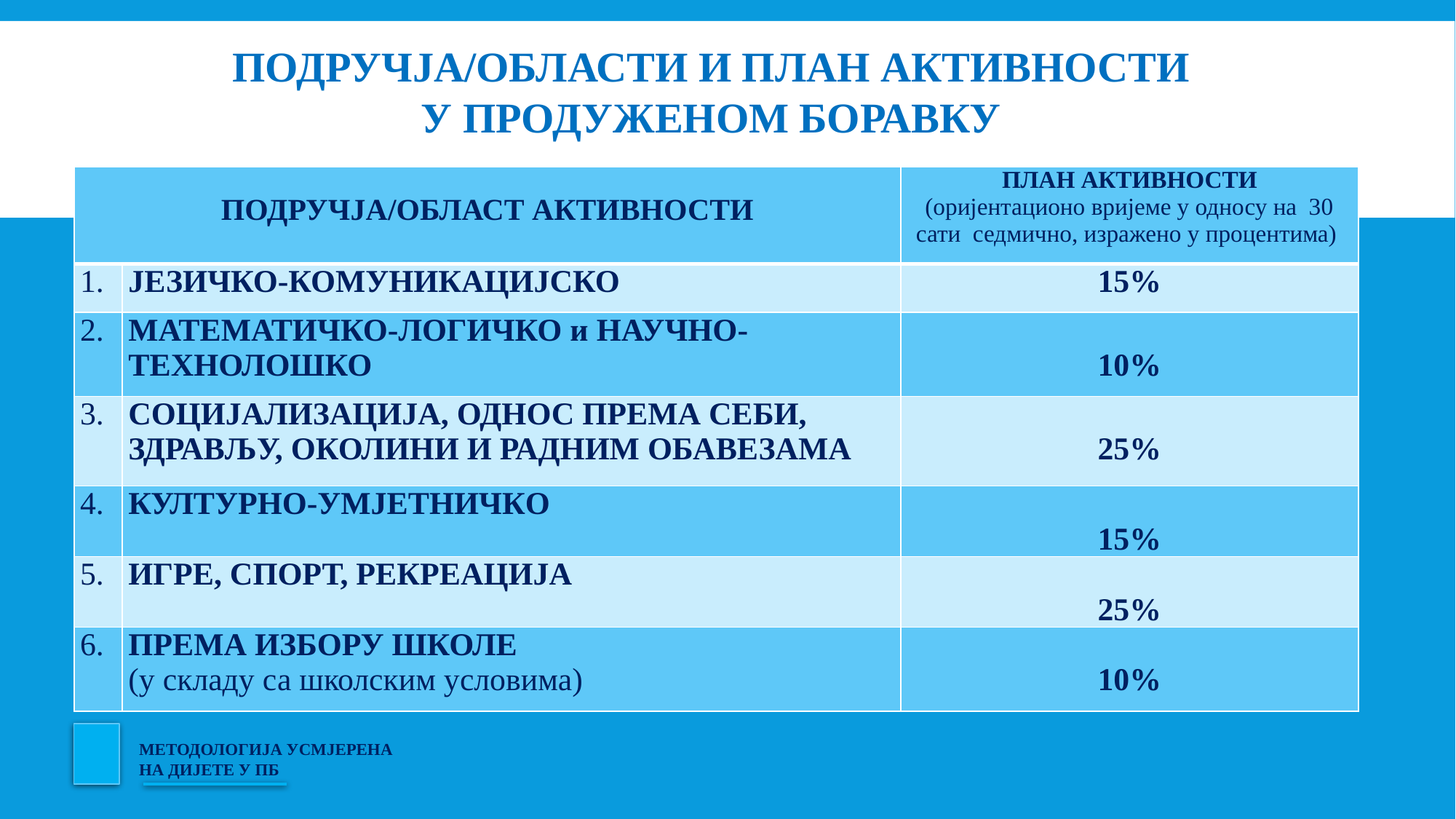

ПОДРУЧЈА/ОБЛАСТИ И ПЛАН АКТИВНОСТИ
У ПРОДУЖЕНОМ БОРАВКУ
#
| ПОДРУЧЈА/ОБЛАСТ АКТИВНОСТИ |  | ПЛАН АКТИВНОСТИ (оријентационо вријеме у односу на 30 сати седмично, изражено у процентима) |
| --- | --- | --- |
| 1. | ЈЕЗИЧКО-КОМУНИКАЦИЈСКО | 15% |
| 2. | МАТЕМАТИЧКО-ЛОГИЧКО и НАУЧНО-ТЕХНОЛОШКО | 10% |
| 3. | СОЦИЈАЛИЗАЦИЈА, ОДНОС ПРЕМА СЕБИ, ЗДРАВЉУ, OКОЛИНИ И РАДНИМ ОБАВЕЗАМА | 25% |
| 4. | КУЛТУРНО-УМЈЕТНИЧКО | 15% |
| 5. | ИГРЕ, СПОРТ, РЕКРЕАЦИЈА | 25% |
| 6. | ПРЕМА ИЗБОРУ ШКОЛЕ (у складу са школским условима) | 10% |

МЕТОДОЛОГИЈА УСМЈЕРЕНА  НА ДИЈЕТЕ У ПБ